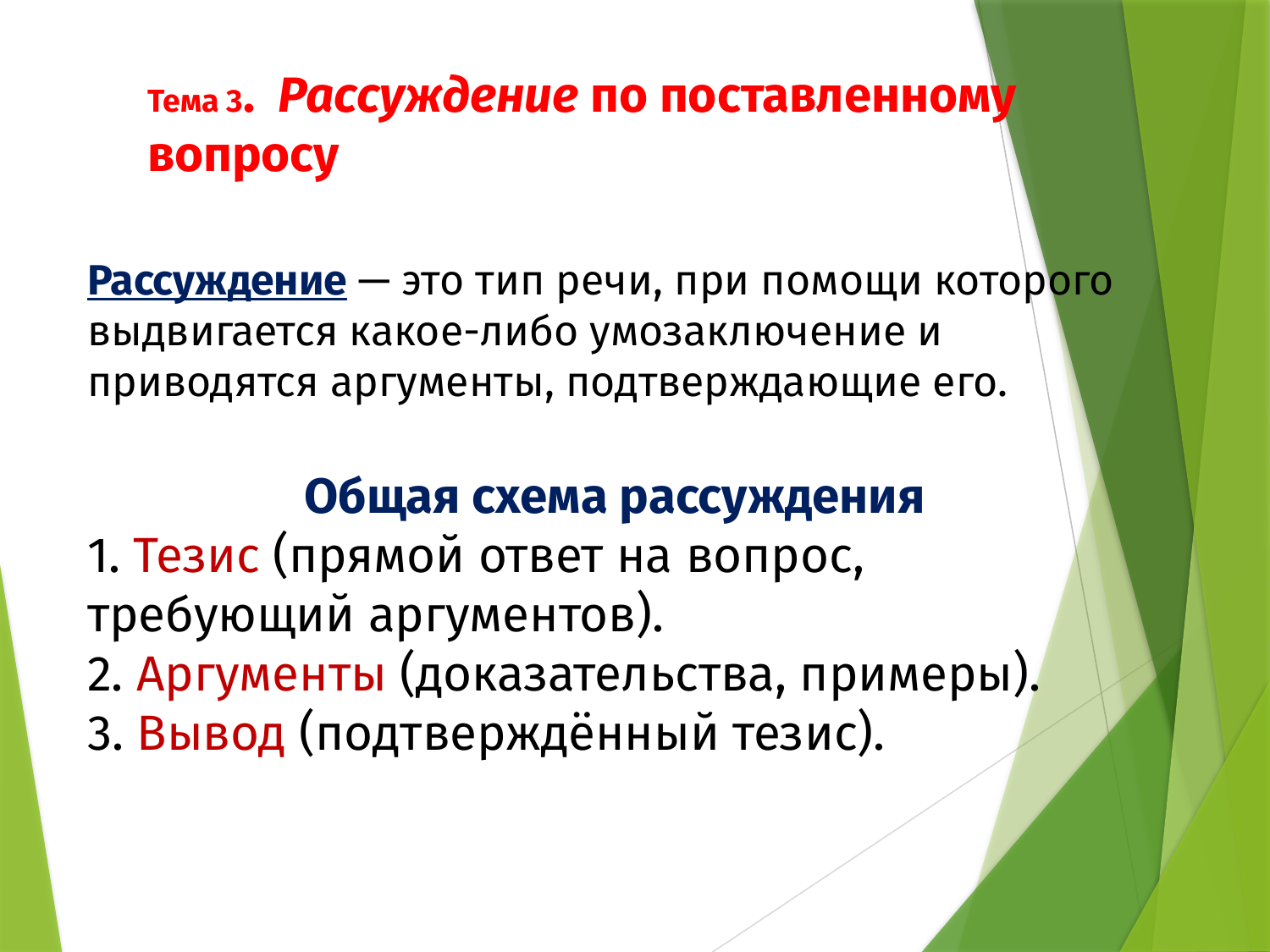

Тема 3.  Рассуждение по поставленному вопросу
Рассуждение — это тип речи, при помощи которого выдвигается какое-либо умозаключение и приводятся аргументы, подтверждающие его.

Общая схема рассуждения
1. Тезис (прямой ответ на вопрос, требующий аргументов).
2. Аргументы (доказательства, примеры).
3. Вывод (подтверждённый тезис).